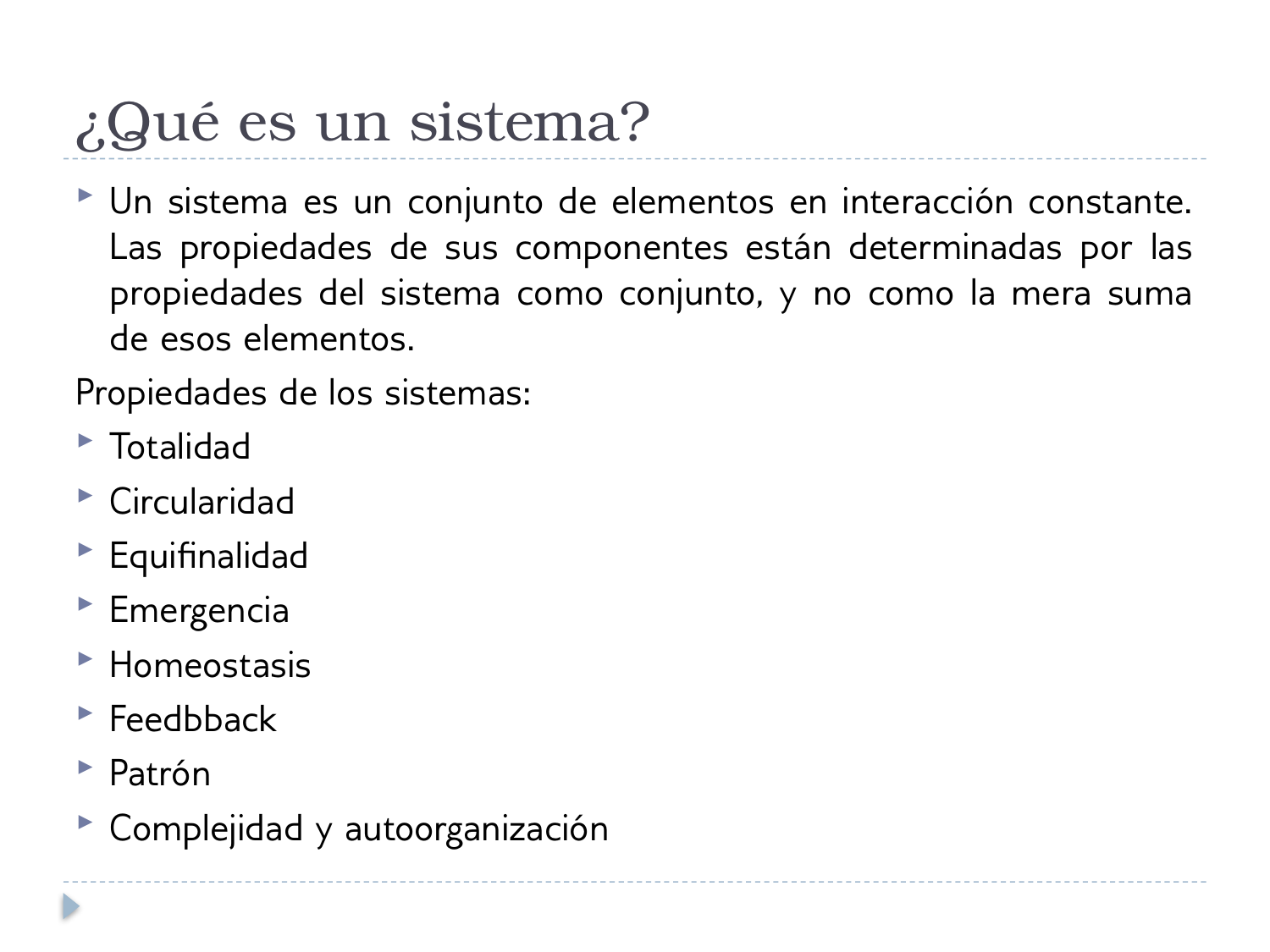

# ¿Qué es un sistema?
Un sistema es un conjunto de elementos en interacción constante. Las propiedades de sus componentes están determinadas por las propiedades del sistema como conjunto, y no como la mera suma de esos elementos.
Propiedades de los sistemas:
Totalidad
Circularidad
Equifinalidad
Emergencia
Homeostasis
Feedbback
Patrón
Complejidad y autoorganización